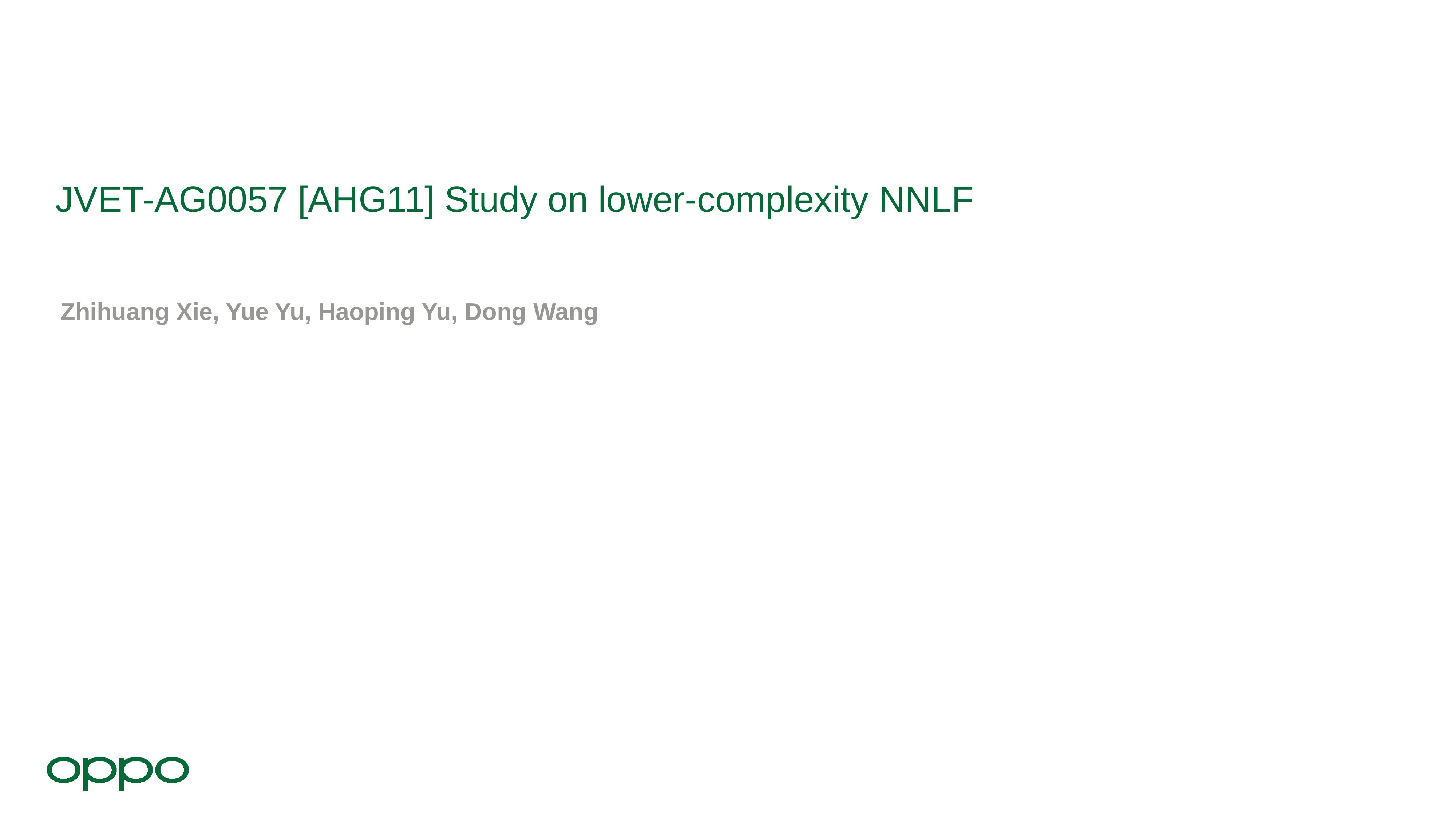

# JVET-AG0057 [AHG11] Study on lower-complexity NNLF
Zhihuang Xie, Yue Yu, Haoping Yu, Dong Wang